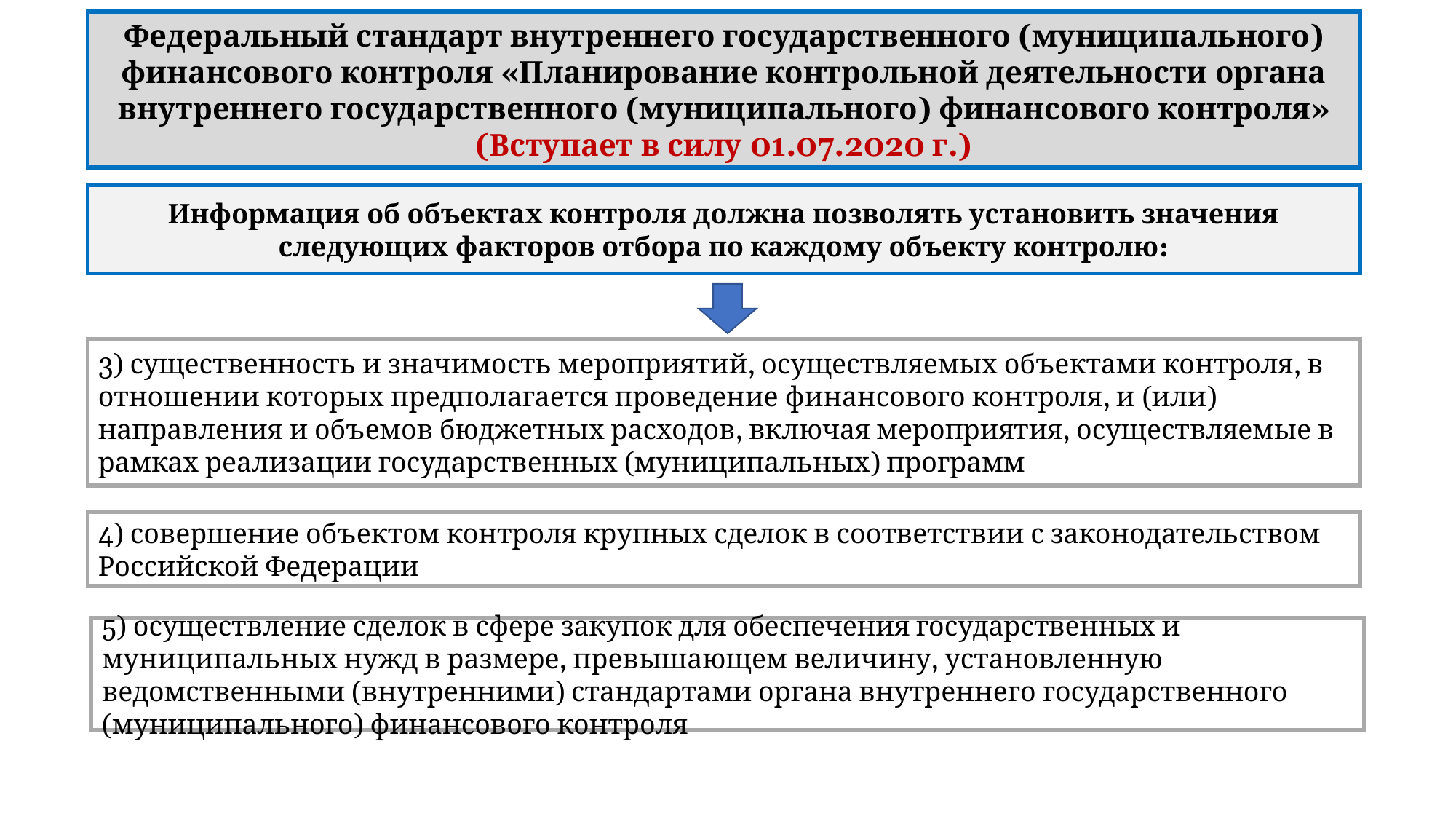

Федеральный стандарт внутреннего государственного (муниципального) финансового контроля «Планирование контрольной деятельности органа внутреннего государственного (муниципального) финансового контроля» (Вступает в силу 01.07.2020 г.)
Информация об объектах контроля должна позволять установить значения следующих факторов отбора по каждому объекту контролю:

3) существенность и значимость мероприятий, осуществляемых объектами контроля, в отношении которых предполагается проведение финансового контроля, и (или) направления и объемов бюджетных расходов, включая мероприятия, осуществляемые в рамках реализации государственных (муниципальных) программ
4) совершение объектом контроля крупных сделок в соответствии с законодательством Российской Федерации
5) осуществление сделок в сфере закупок для обеспечения государственных и муниципальных нужд в размере, превышающем величину, установленную ведомственными (внутренними) стандартами органа внутреннего государственного (муниципального) финансового контроля